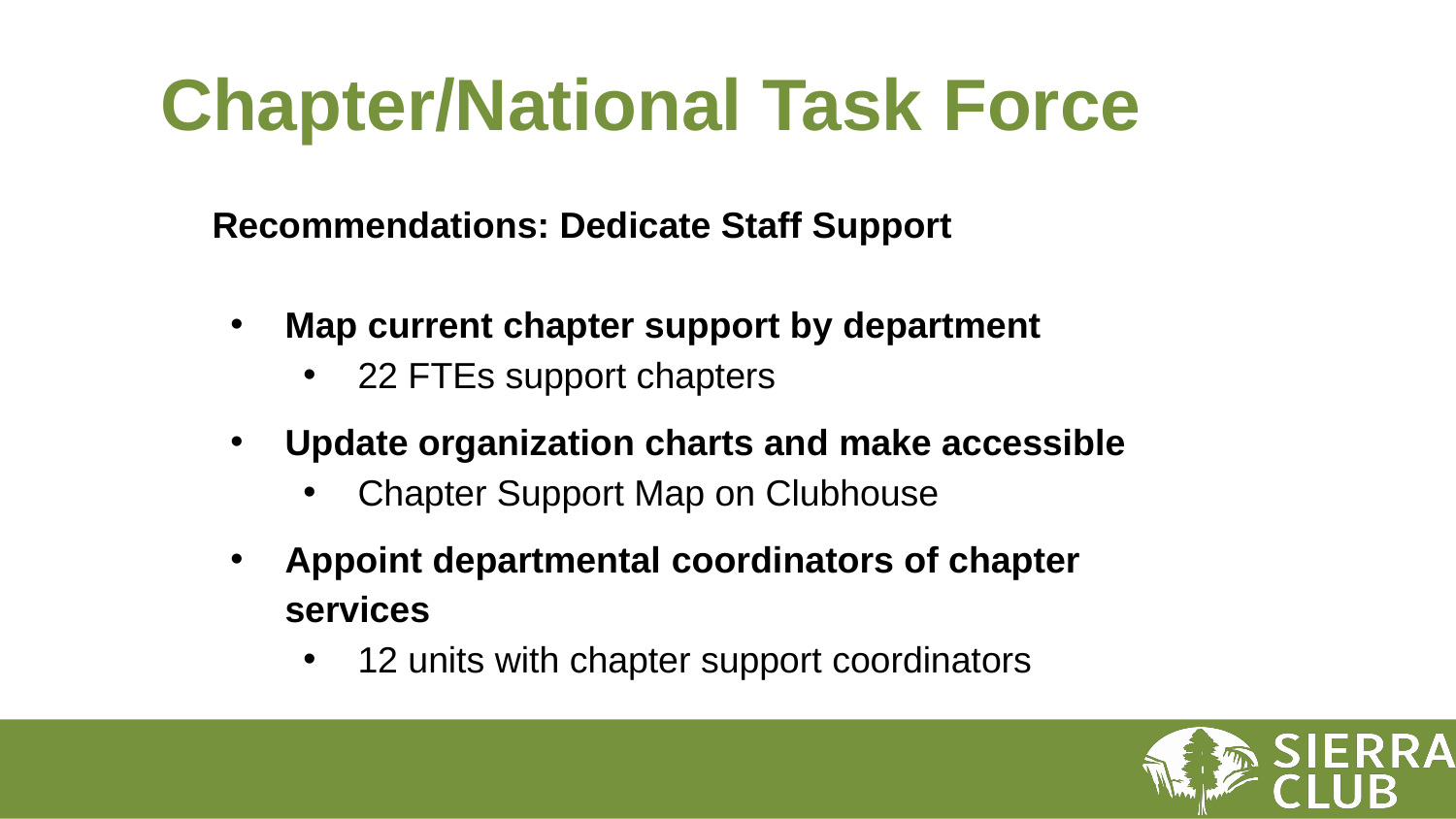

# Chapter/National Task Force
Recommendations: Dedicate Staff Support

Map current chapter support by department
22 FTEs support chapters

Update organization charts and make accessible
Chapter Support Map on Clubhouse

Appoint departmental coordinators of chapter services
12 units with chapter support coordinators